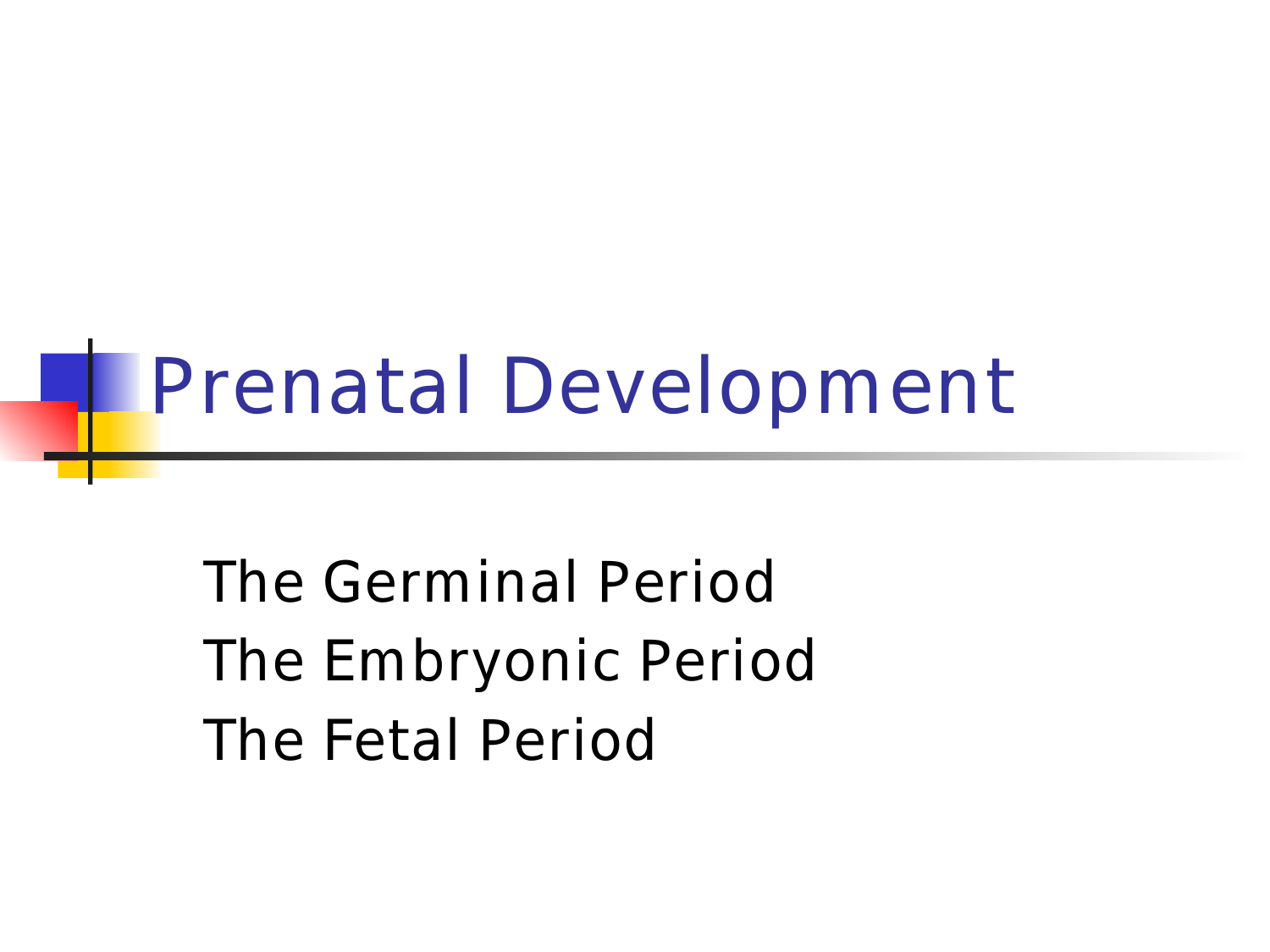

# Prenatal Development
The Germinal Period
The Embryonic Period
The Fetal Period